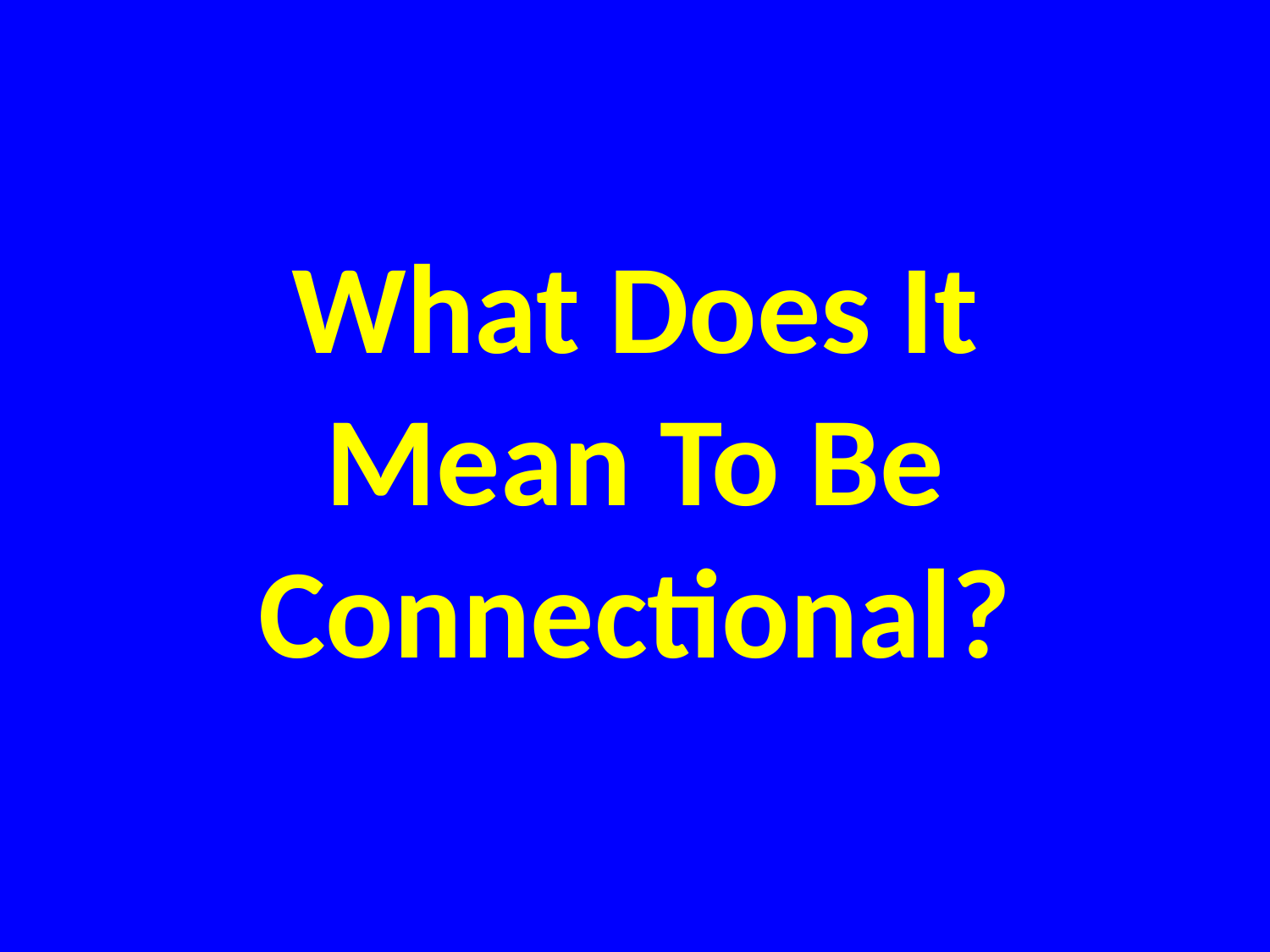

# What Does It Mean To Be Connectional?